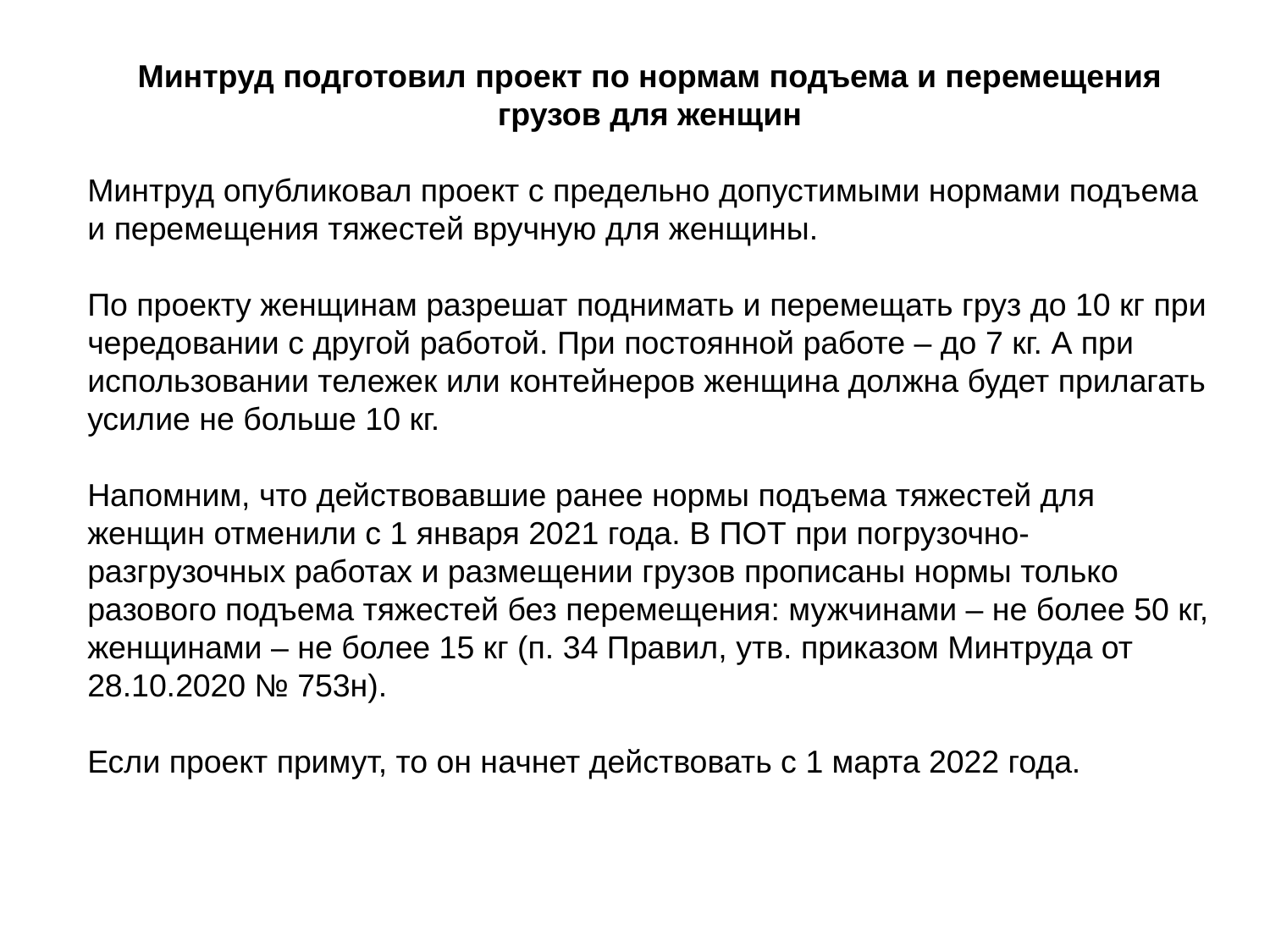

Минтруд подготовил проект по нормам подъема и перемещения грузов для женщин

Минтруд опубликовал проект с предельно допустимыми нормами подъема и перемещения тяжестей вручную для женщины.

По проекту женщинам разрешат поднимать и перемещать груз до 10 кг при чередовании с другой работой. При постоянной работе – до 7 кг. А при использовании тележек или контейнеров женщина должна будет прилагать усилие не больше 10 кг.

Напомним, что действовавшие ранее нормы подъема тяжестей для женщин отменили с 1 января 2021 года. В ПОТ при погрузочно-разгрузочных работах и размещении грузов прописаны нормы только разового подъема тяжестей без перемещения: мужчинами – не более 50 кг, женщинами – не более 15 кг (п. 34 Правил, утв. приказом Минтруда от 28.10.2020 № 753н).

Если проект примут, то он начнет действовать с 1 марта 2022 года.